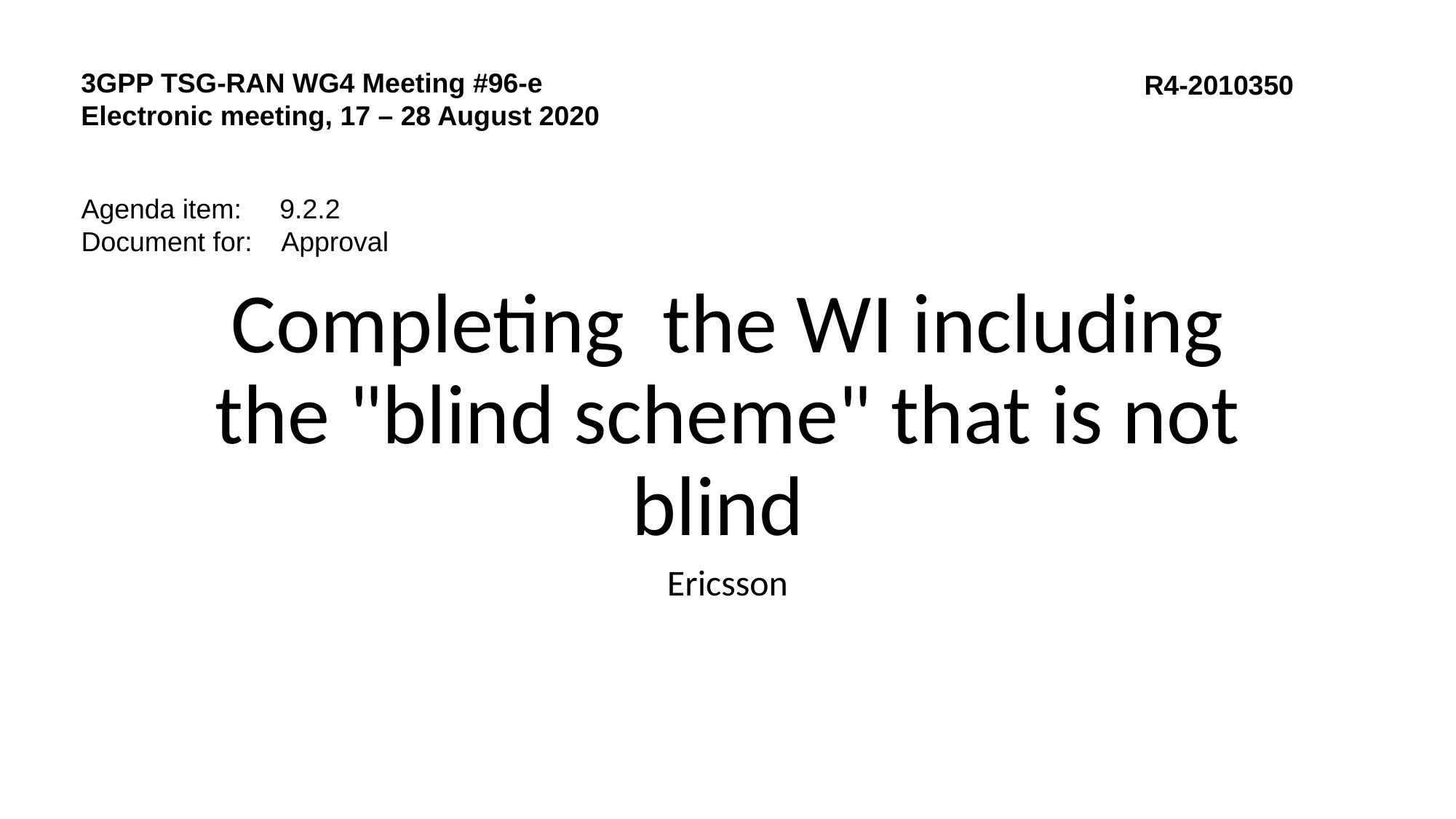

3GPP TSG-RAN WG4 Meeting #96-e
Electronic meeting, 17 – 28 August 2020
R4-2010350
Agenda item:     9.2.2
Document for:    Approval
# Completing  the WI including the "blind scheme" that is not blind
Ericsson